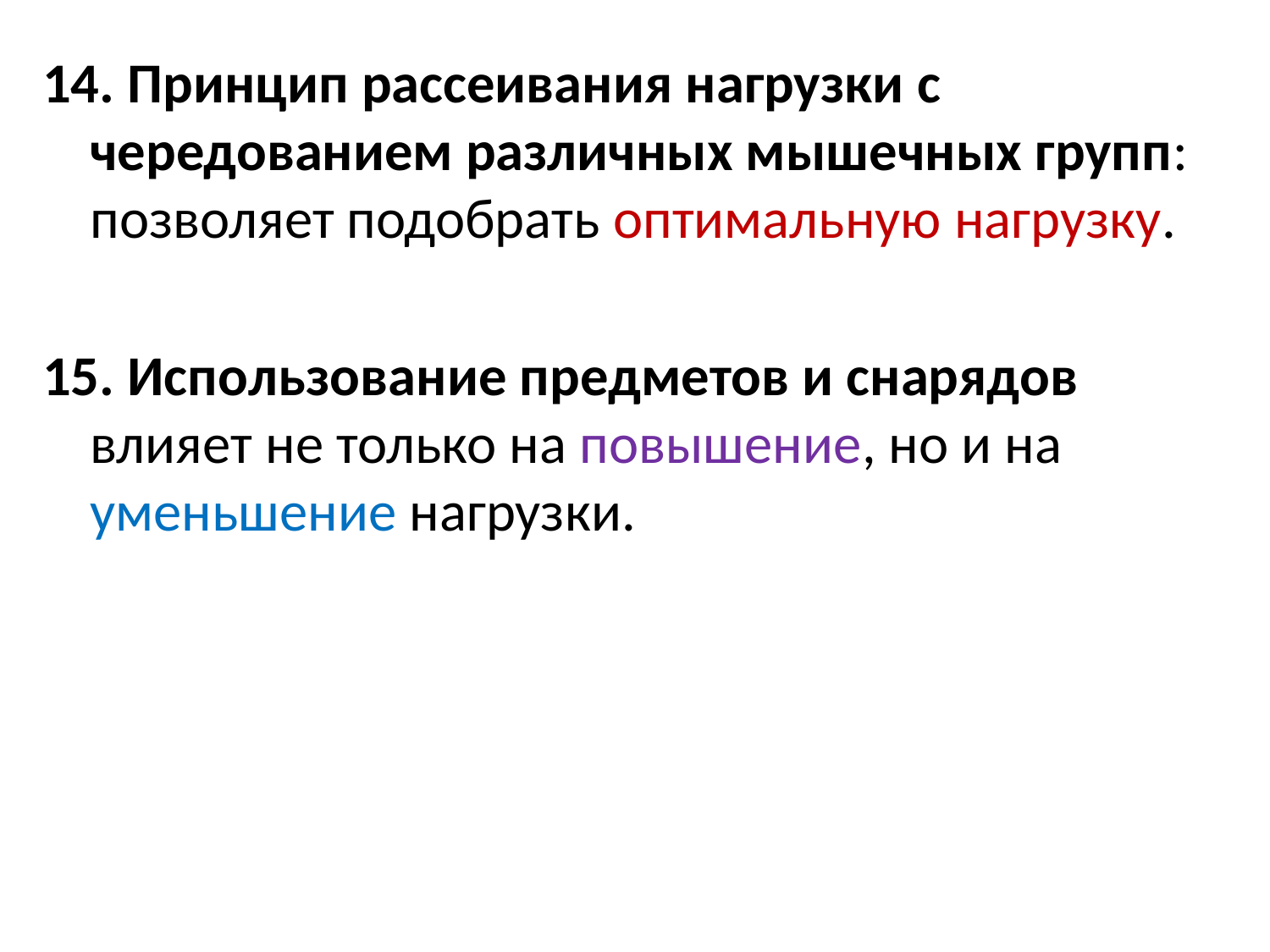

14. Принцип рассеивания нагрузки с чередованием различных мышечных групп: позволяет подобрать оптимальную нагрузку.

15. Использование предметов и снарядов влияет не только на повышение, но и на уменьшение нагрузки.